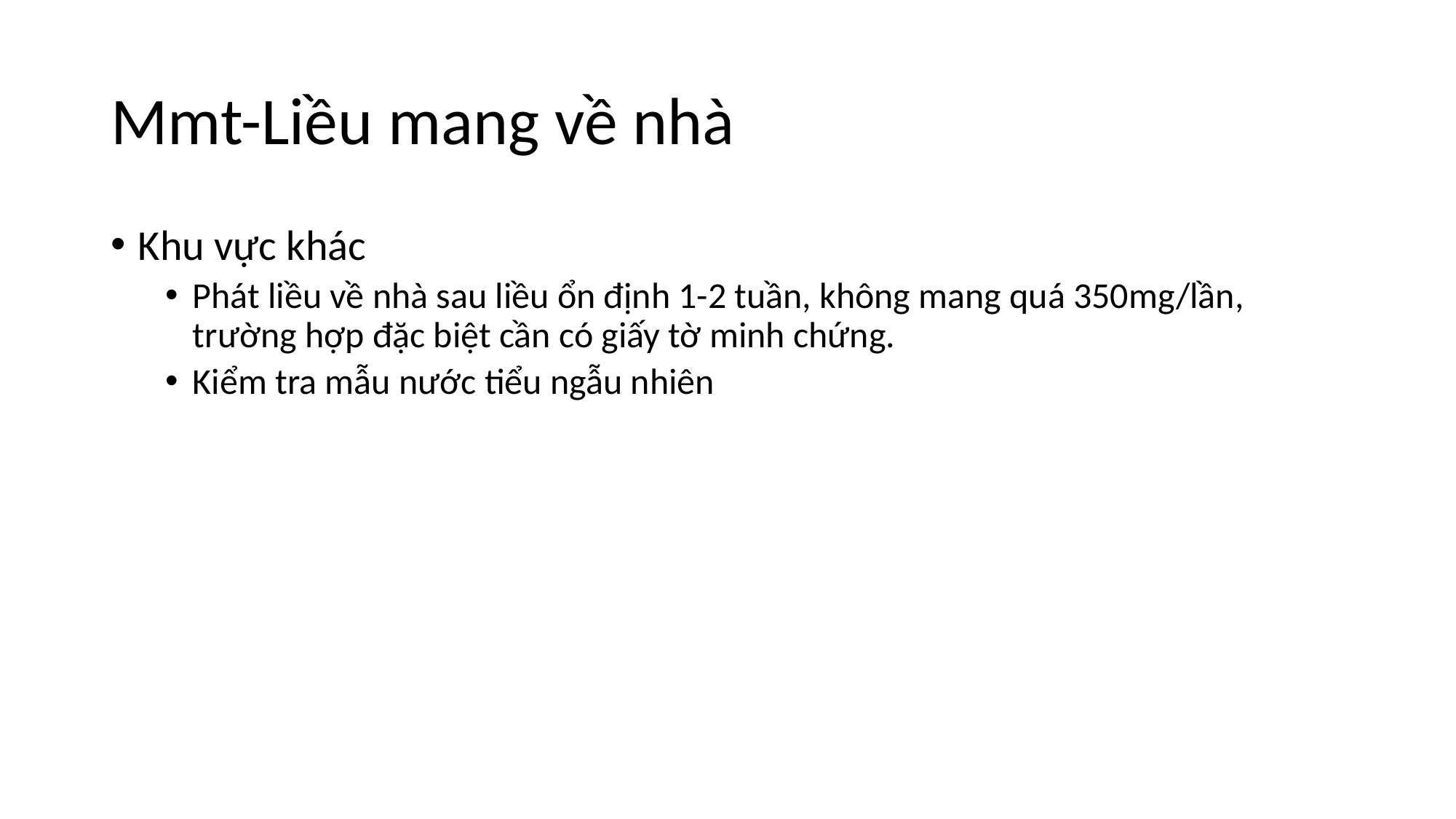

# Mmt-Liều mang về nhà
Khu vực khác
Phát liều về nhà sau liều ổn định 1-2 tuần, không mang quá 350mg/lần, trường hợp đặc biệt cần có giấy tờ minh chứng.
Kiểm tra mẫu nước tiểu ngẫu nhiên